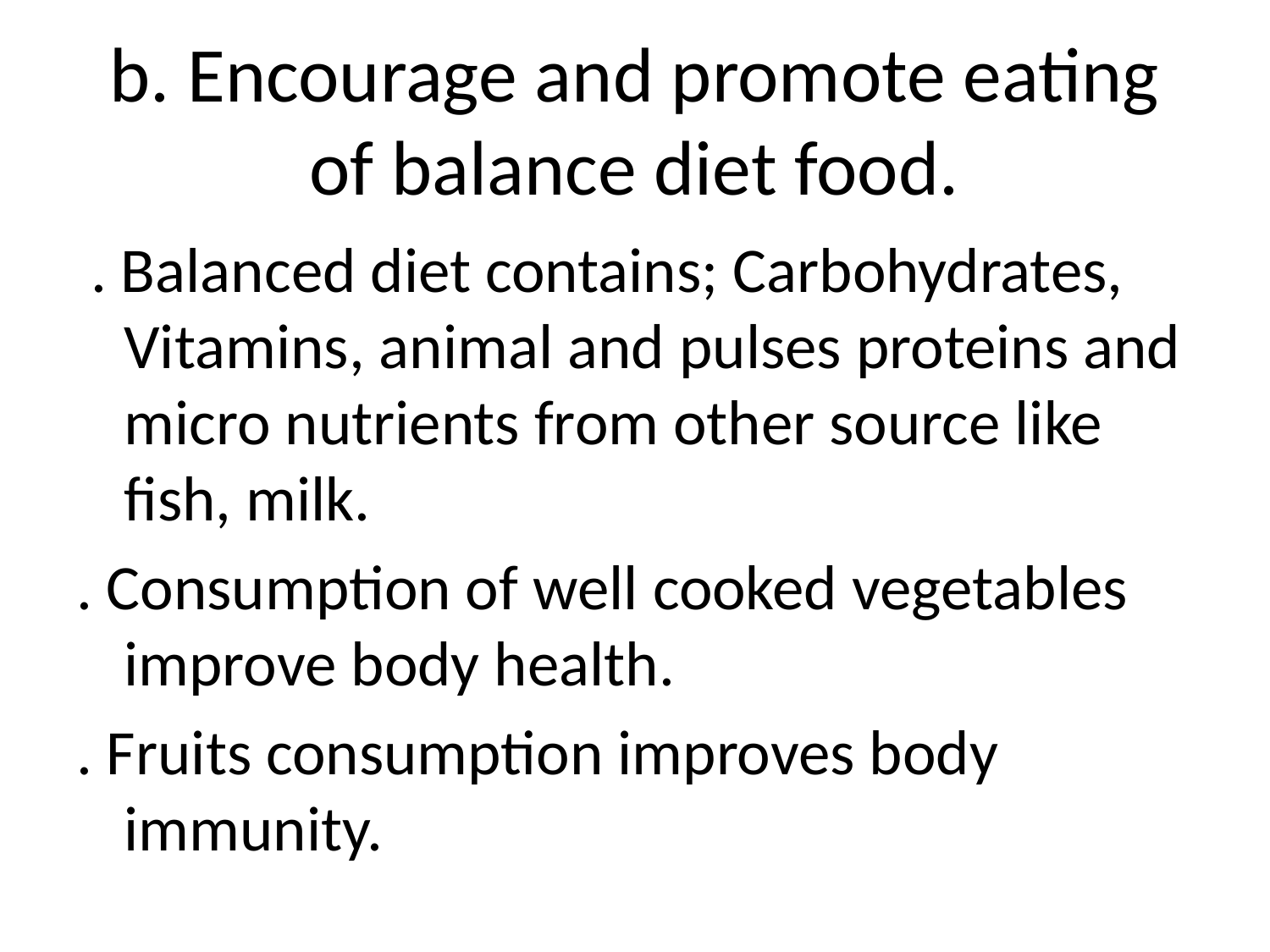

# b. Encourage and promote eating of balance diet food.
 . Balanced diet contains; Carbohydrates, Vitamins, animal and pulses proteins and micro nutrients from other source like fish, milk.
. Consumption of well cooked vegetables improve body health.
. Fruits consumption improves body immunity.